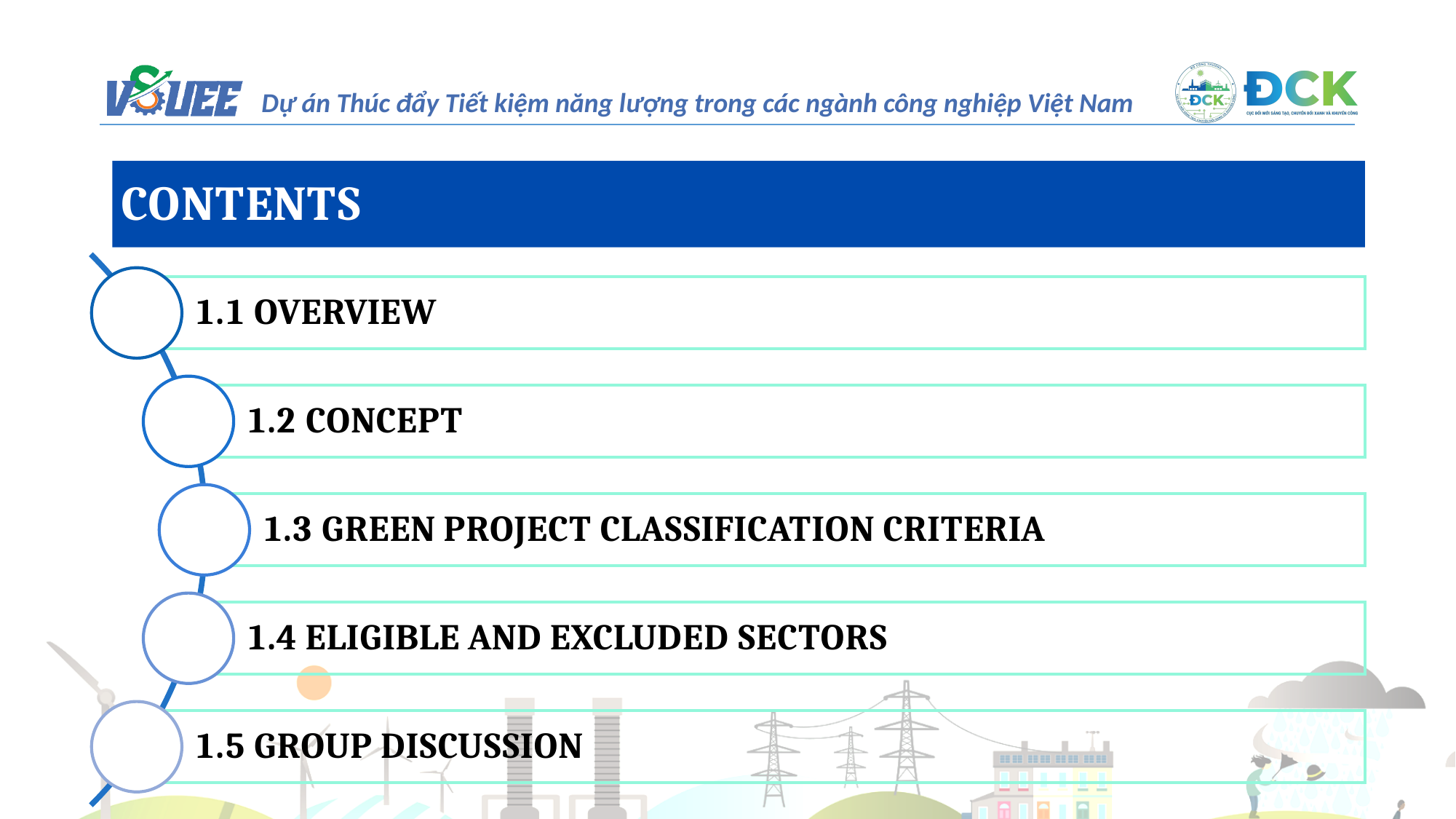

1.1 OVERVIEW

1.2 CONCEPT

1.3 GREEN PROJECT CLASSIFICATION CRITERIA

1.4 ELIGIBLE AND EXCLUDED SECTORS

1.5 GROUP DISCUSSION
CONTENTS